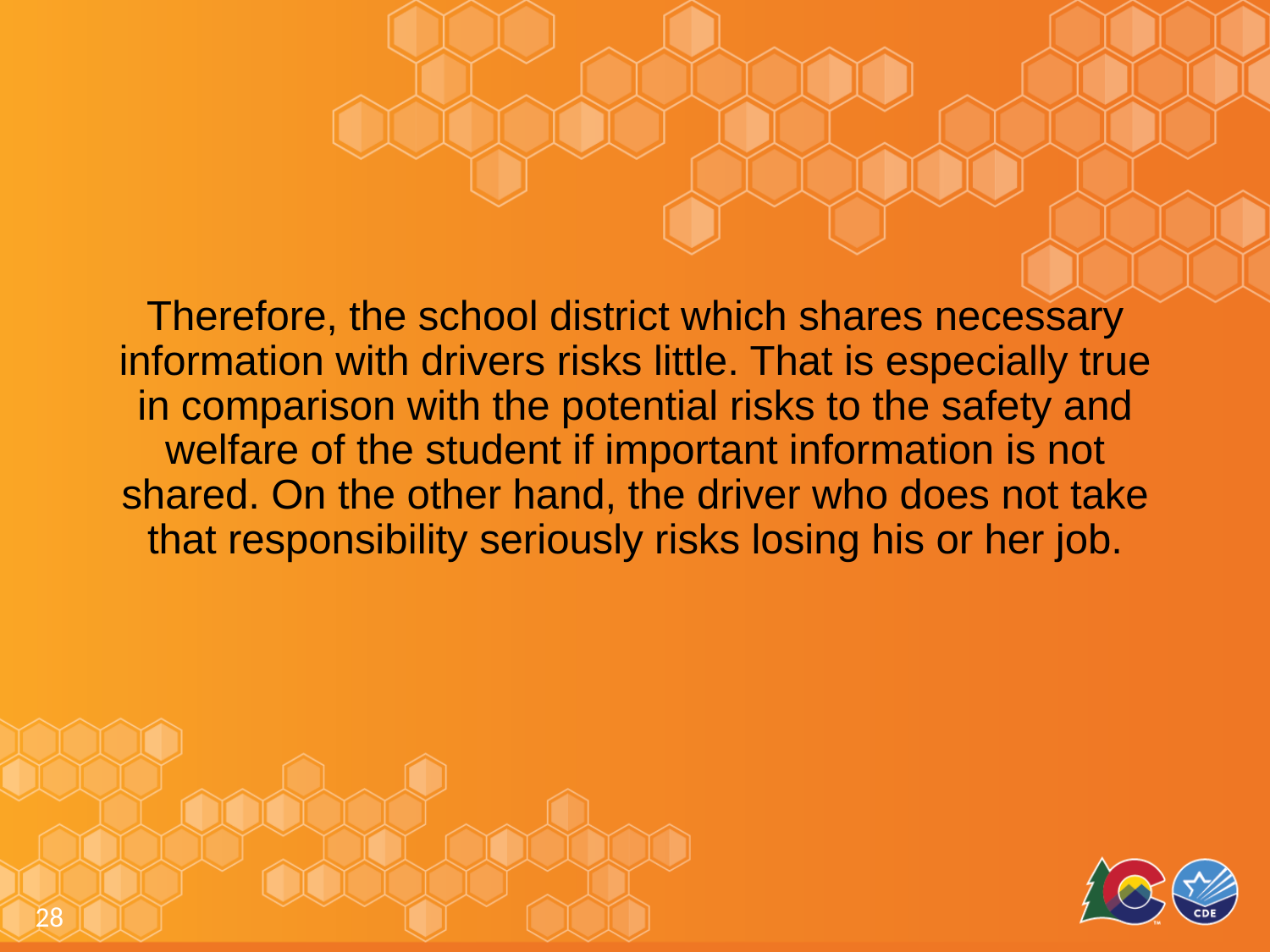

# Therefore, the school district which shares necessary information with drivers risks little. That is especially true in comparison with the potential risks to the safety and welfare of the student if important information is not shared. On the other hand, the driver who does not take that responsibility seriously risks losing his or her job.
28